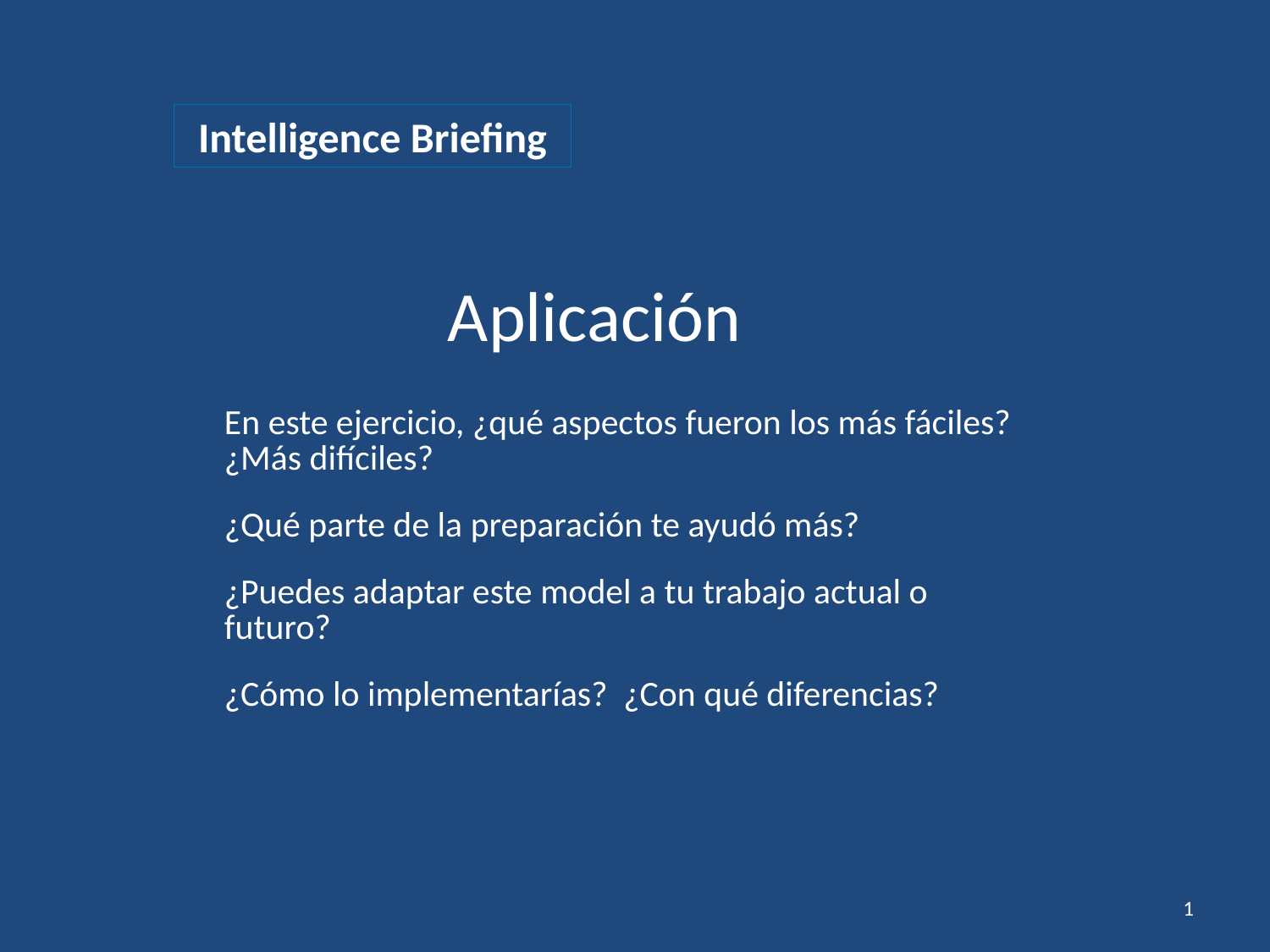

Intelligence Briefing
Aplicación
| En este ejercicio, ¿qué aspectos fueron los más fáciles? ¿Más difíciles? ¿Qué parte de la preparación te ayudó más? ¿Puedes adaptar este model a tu trabajo actual o futuro? ¿Cómo lo implementarías? ¿Con qué diferencias? |
| --- |
1